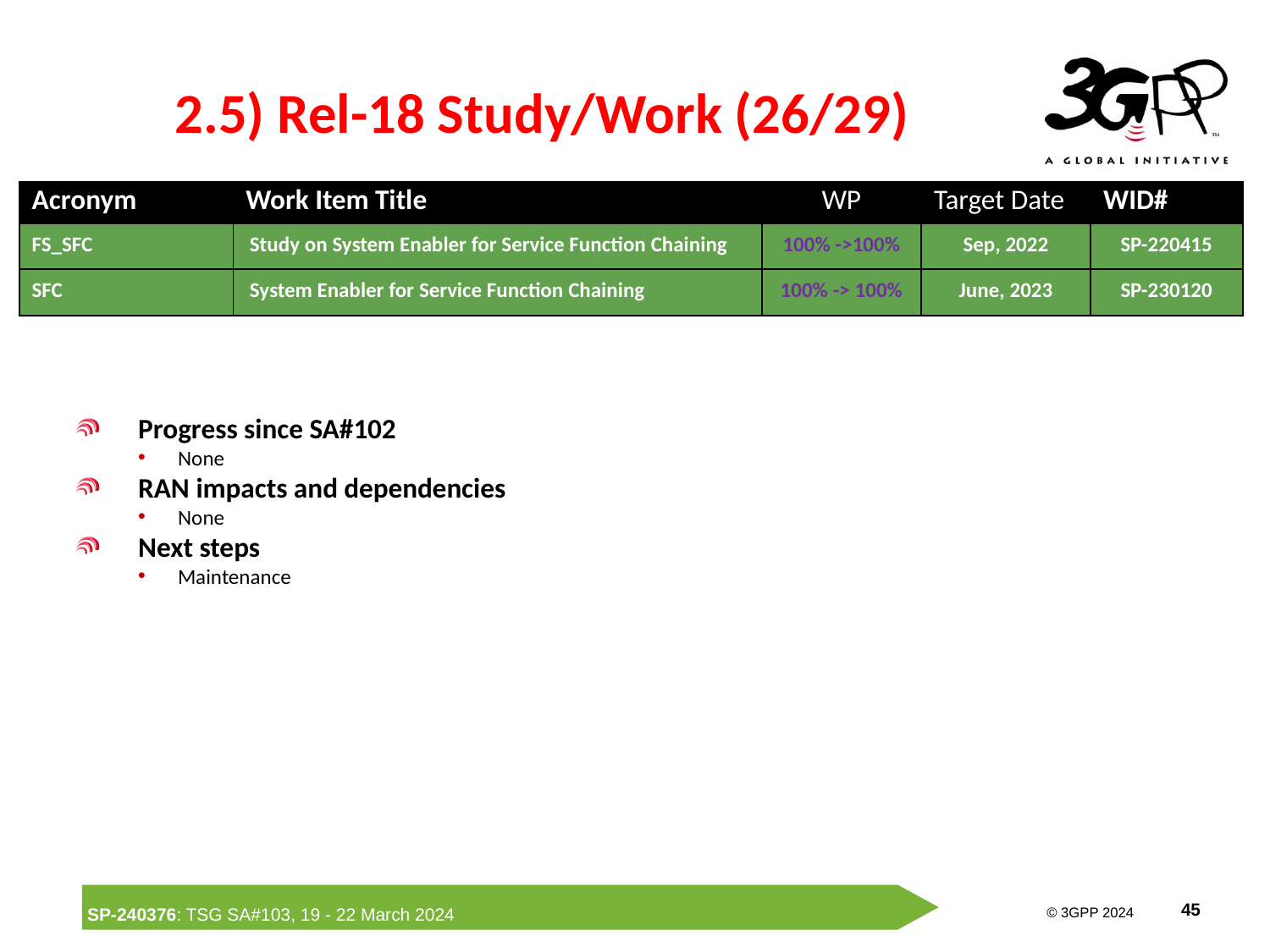

# 2.5) Rel-18 Study/Work (26/29)
| Acronym | Work Item Title | WP | Target Date | WID# |
| --- | --- | --- | --- | --- |
| FS\_SFC | Study on System Enabler for Service Function Chaining | 100% ->100% | Sep, 2022 | SP-220415 |
| SFC | System Enabler for Service Function Chaining | 100% -> 100% | June, 2023 | SP-230120 |
Progress since SA#102
None
RAN impacts and dependencies
None
Next steps
Maintenance